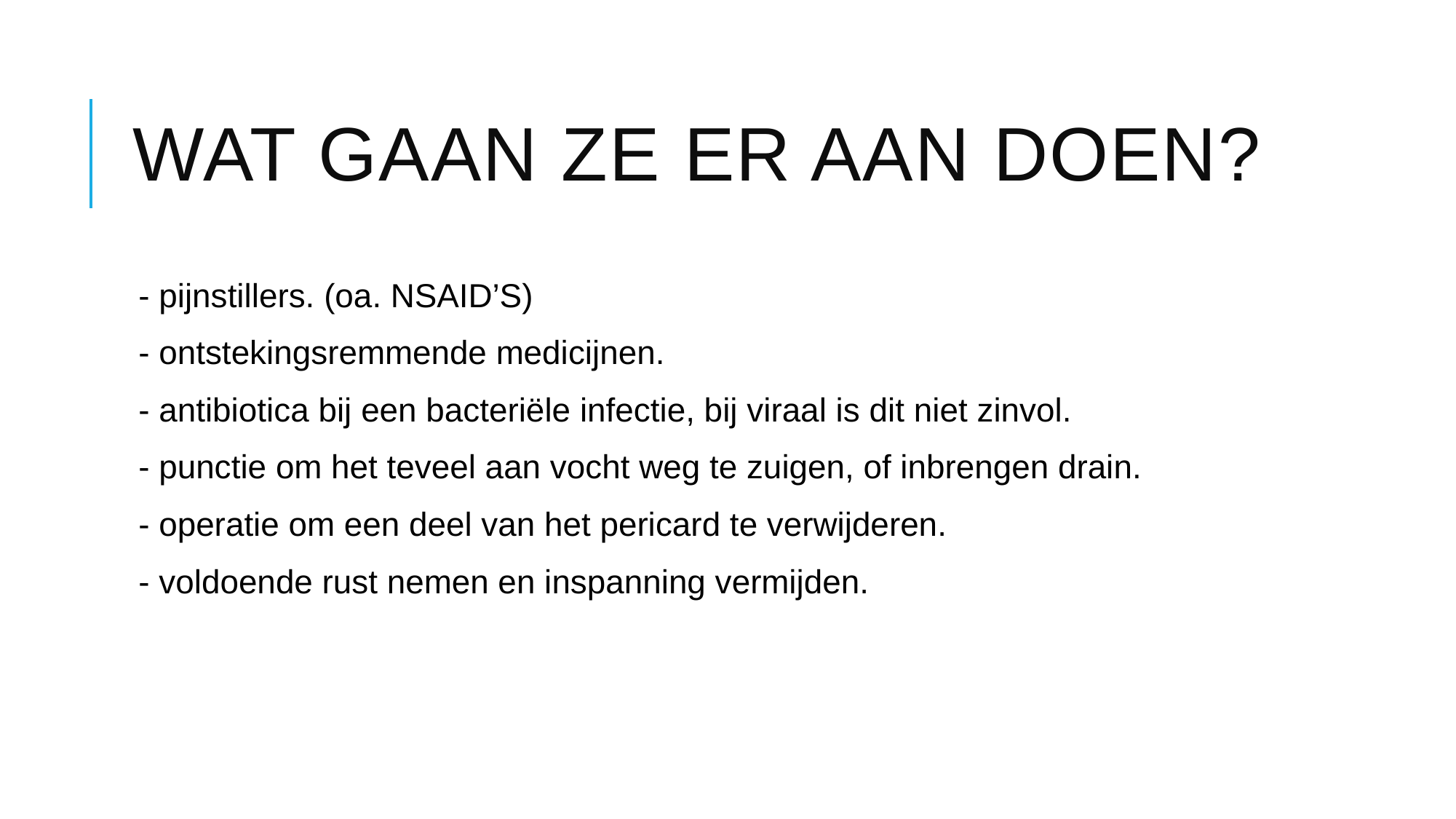

# Wat gaan ze er aan doen?
- pijnstillers. (oa. NSAID’S)
- ontstekingsremmende medicijnen.
- antibiotica bij een bacteriële infectie, bij viraal is dit niet zinvol.
- punctie om het teveel aan vocht weg te zuigen, of inbrengen drain.
- operatie om een deel van het pericard te verwijderen.
- voldoende rust nemen en inspanning vermijden.